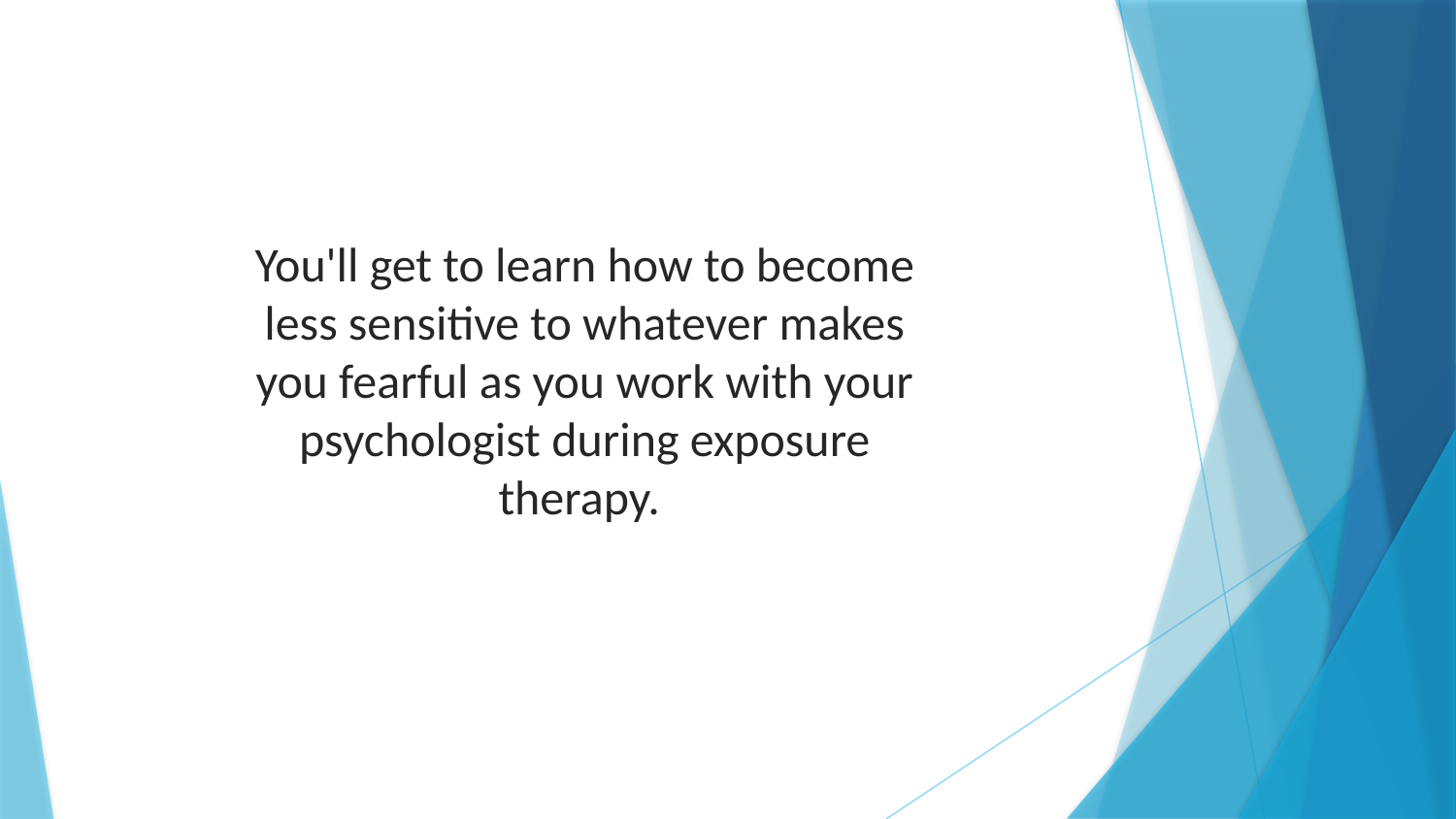

You'll get to learn how to become less sensitive to whatever makes you fearful as you work with your psychologist during exposure therapy.